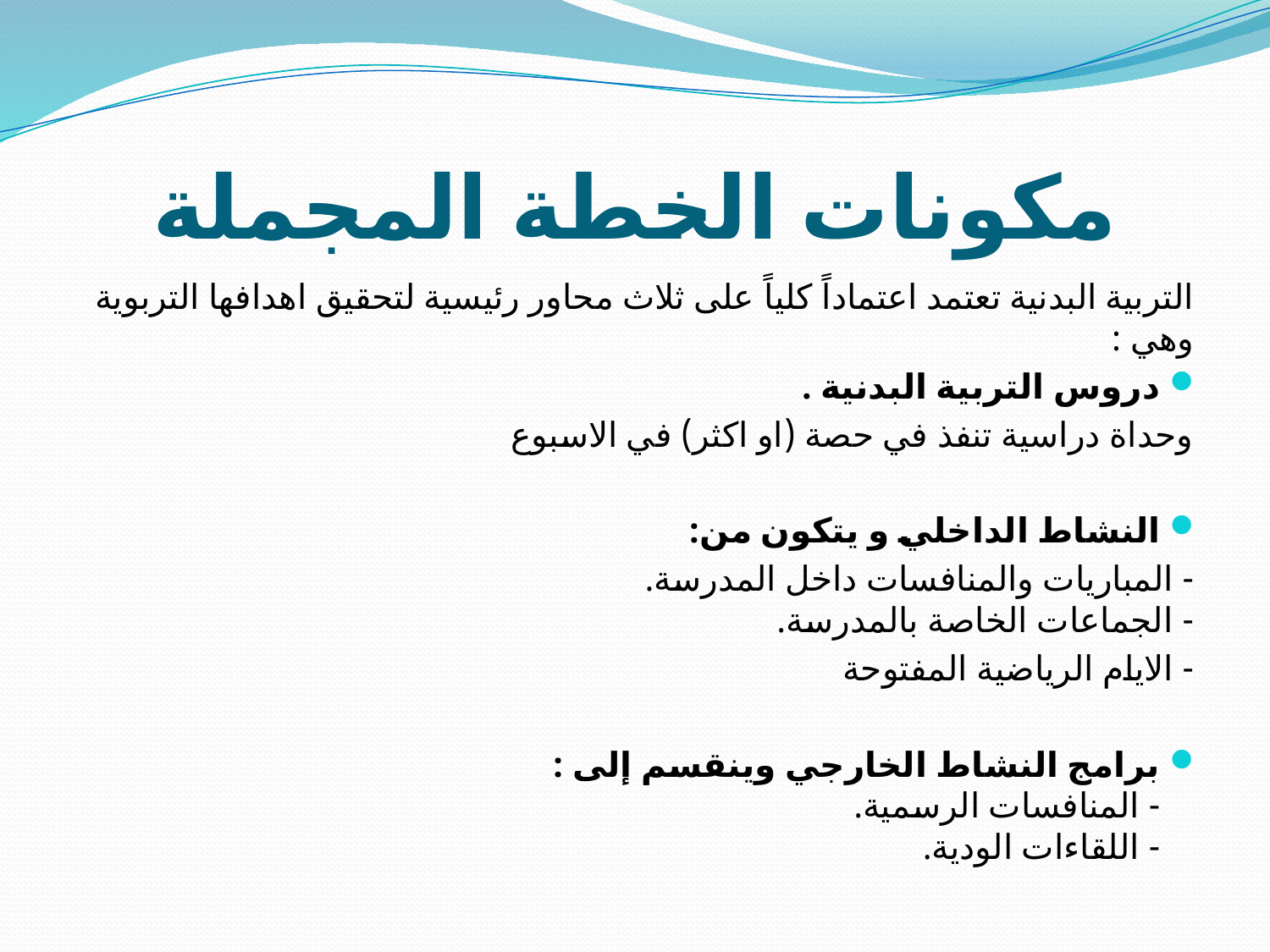

# مكونات الخطة المجملة
التربية البدنية تعتمد اعتماداً كلياً على ثلاث محاور رئيسية لتحقيق اهدافها التربوية وهي :
دروس التربية البدنية .
وحداة دراسية تنفذ في حصة (او اكثر) في الاسبوع

النشاط الداخلي و يتكون من:
- المباريات والمنافسات داخل المدرسة.
- الجماعات الخاصة بالمدرسة.
- الايام الرياضية المفتوحة

برامج النشاط الخارجي وينقسم إلى :
‌- المنافسات الرسمية.
‌- اللقاءات الودية.